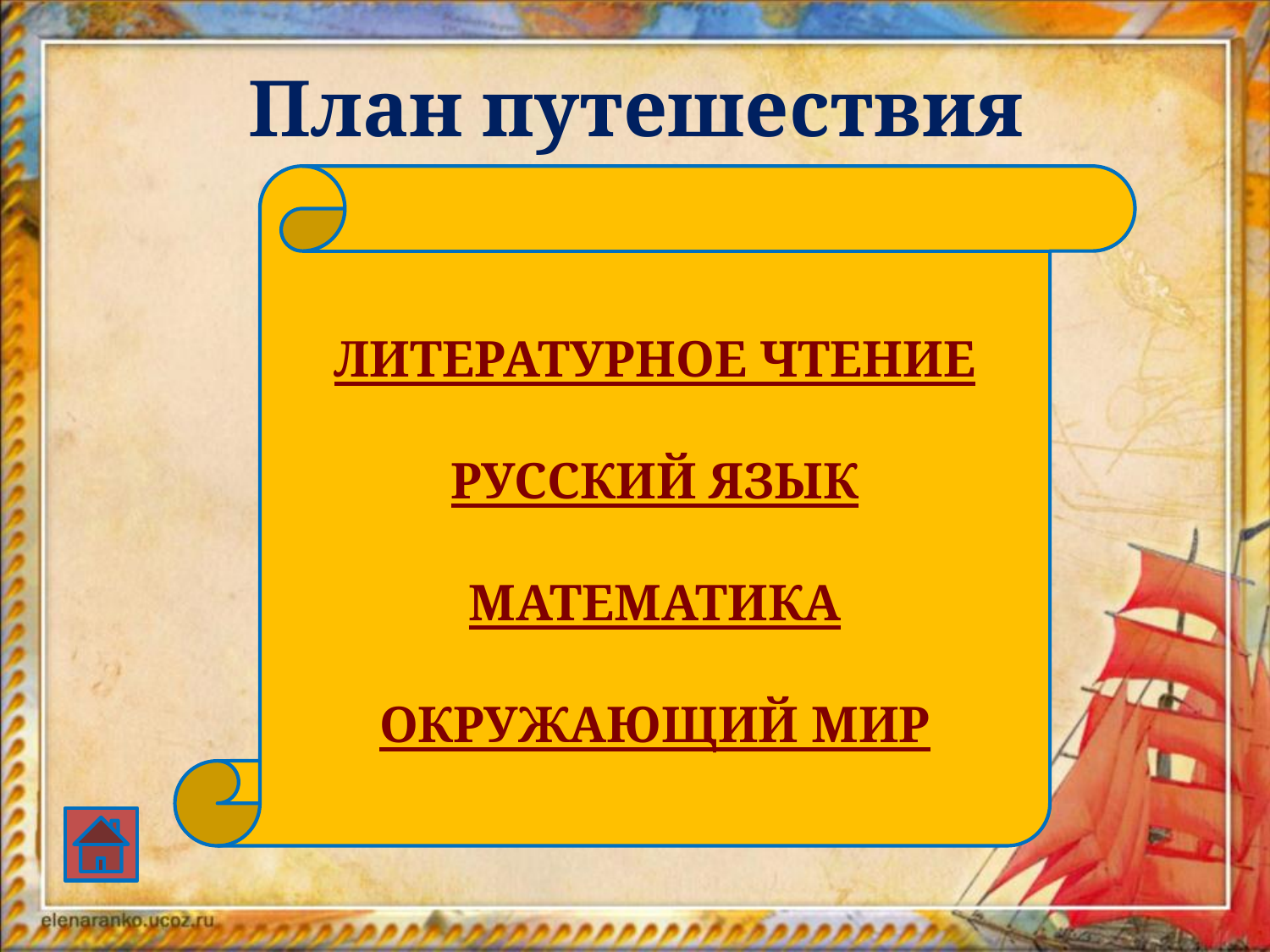

# План путешествия

ЛИТЕРАТУРНОЕ ЧТЕНИЕ

РУССКИЙ ЯЗЫК

МАТЕМАТИКА

ОКРУЖАЮЩИЙ МИР